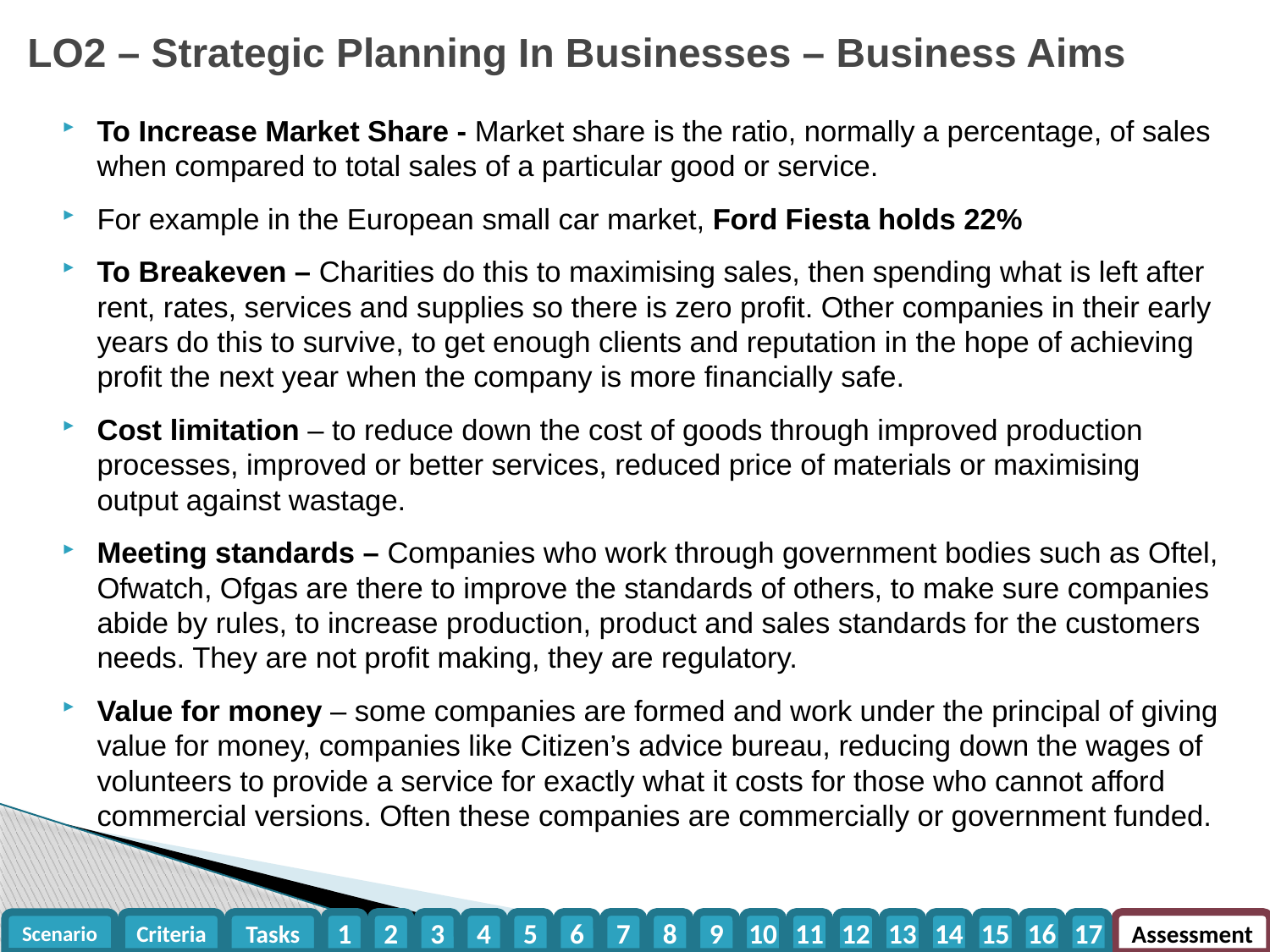

LO2 – Strategic Planning In Businesses – Business Aims
To Increase Market Share - Market share is the ratio, normally a percentage, of sales when compared to total sales of a particular good or service.
For example in the European small car market, Ford Fiesta holds 22%
To Breakeven – Charities do this to maximising sales, then spending what is left after rent, rates, services and supplies so there is zero profit. Other companies in their early years do this to survive, to get enough clients and reputation in the hope of achieving profit the next year when the company is more financially safe.
Cost limitation – to reduce down the cost of goods through improved production processes, improved or better services, reduced price of materials or maximising output against wastage.
Meeting standards – Companies who work through government bodies such as Oftel, Ofwatch, Ofgas are there to improve the standards of others, to make sure companies abide by rules, to increase production, product and sales standards for the customers needs. They are not profit making, they are regulatory.
Value for money – some companies are formed and work under the principal of giving value for money, companies like Citizen’s advice bureau, reducing down the wages of volunteers to provide a service for exactly what it costs for those who cannot afford commercial versions. Often these companies are commercially or government funded.